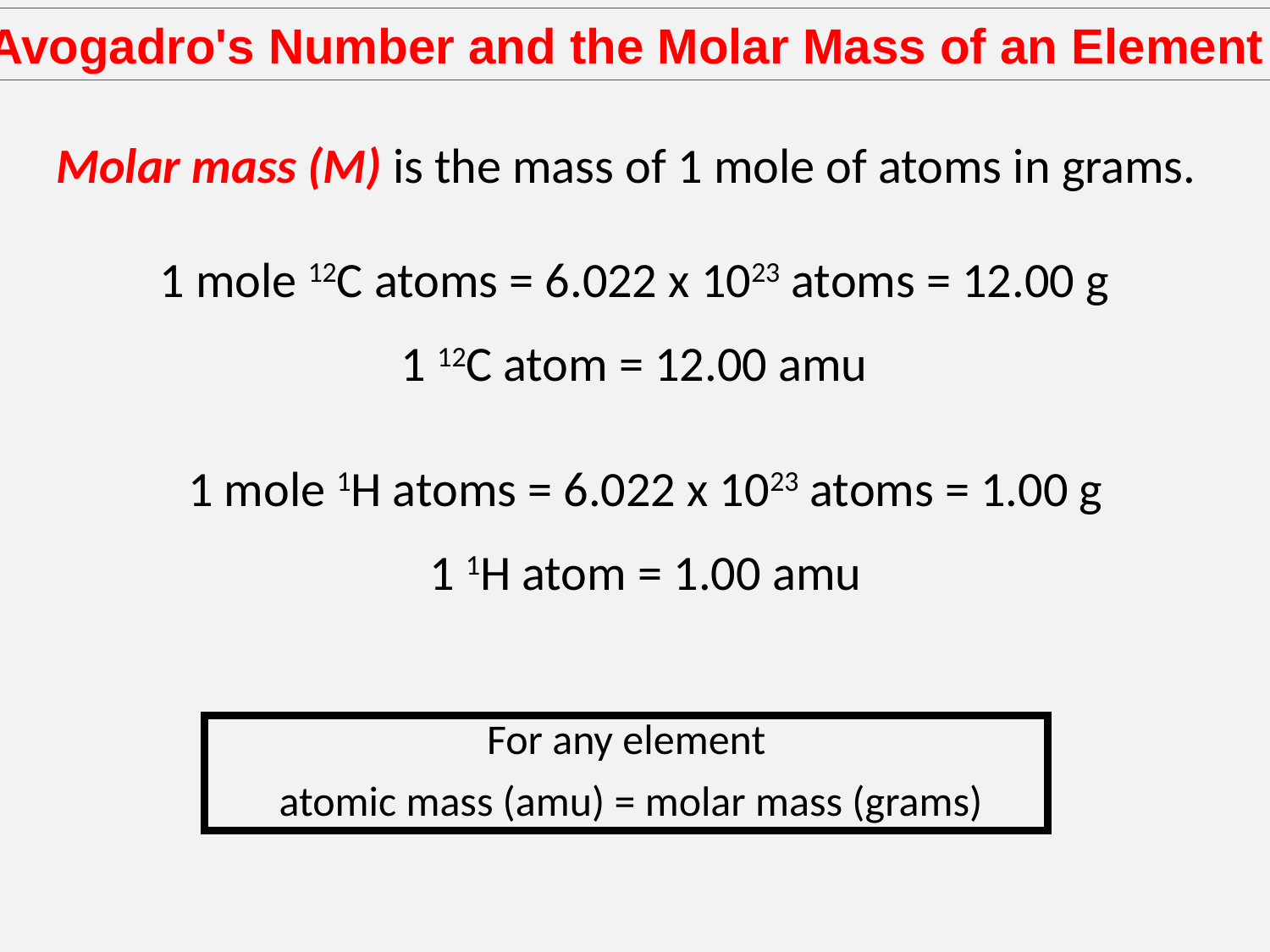

Avogadro's Number and the Molar Mass of an Element
Molar mass (M) is the mass of 1 mole of atoms in grams.
1 mole 12C atoms = 6.022 x 1023 atoms = 12.00 g
1 12C atom = 12.00 amu
1 mole 1H atoms = 6.022 x 1023 atoms = 1.00 g
1 1H atom = 1.00 amu
For any element
 atomic mass (amu) = molar mass (grams)